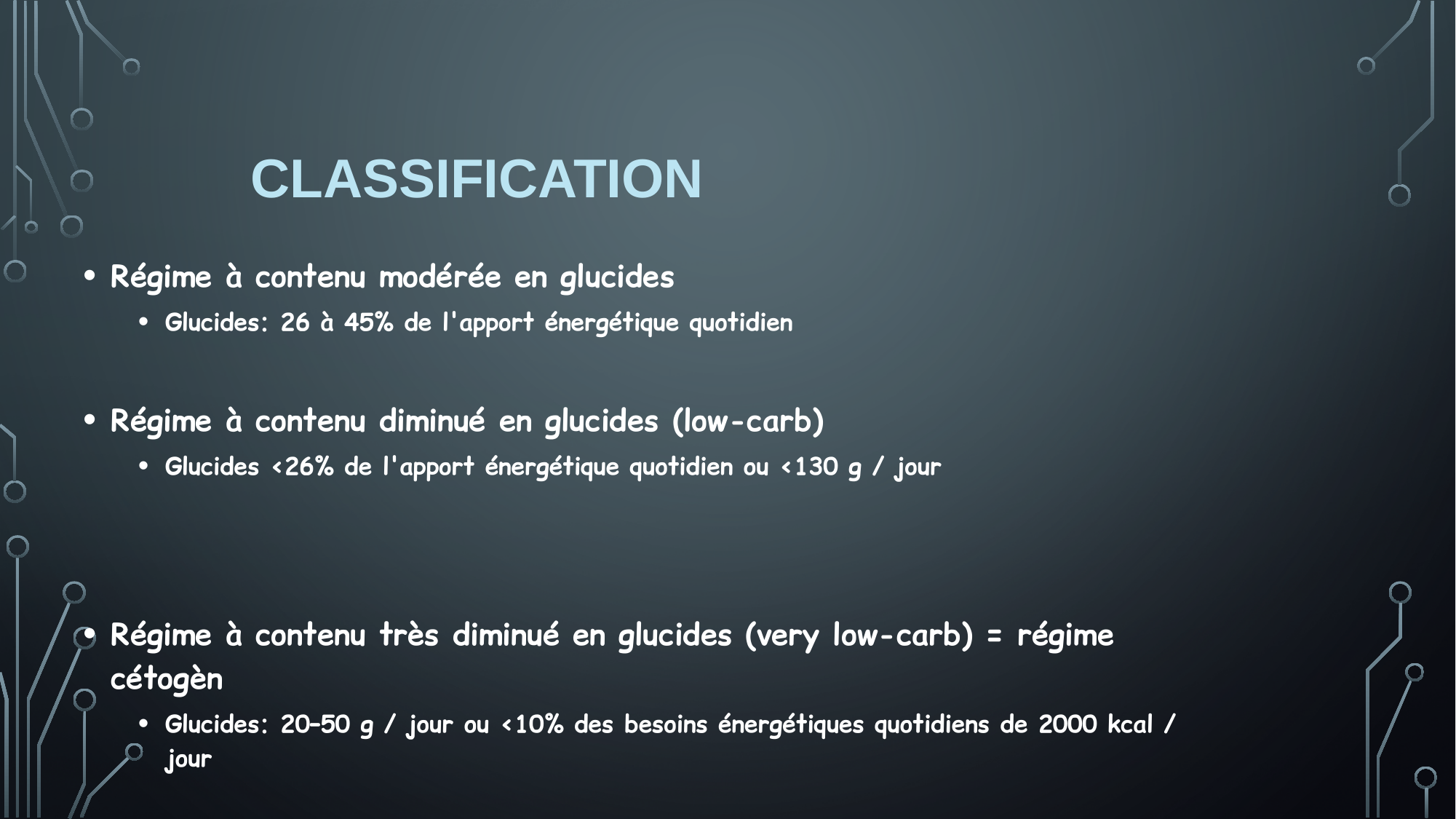

# Classification
Régime à contenu modérée en glucides
Glucides: 26 à 45% de l'apport énergétique quotidien

Régime à contenu diminué en glucides (low-carb)
Glucides <26% de l'apport énergétique quotidien ou <130 g / jour

Régime à contenu très diminué en glucides (very low-carb) = régime cétogèn
Glucides: 20–50 g / jour ou <10% des besoins énergétiques quotidiens de 2000 kcal / jour